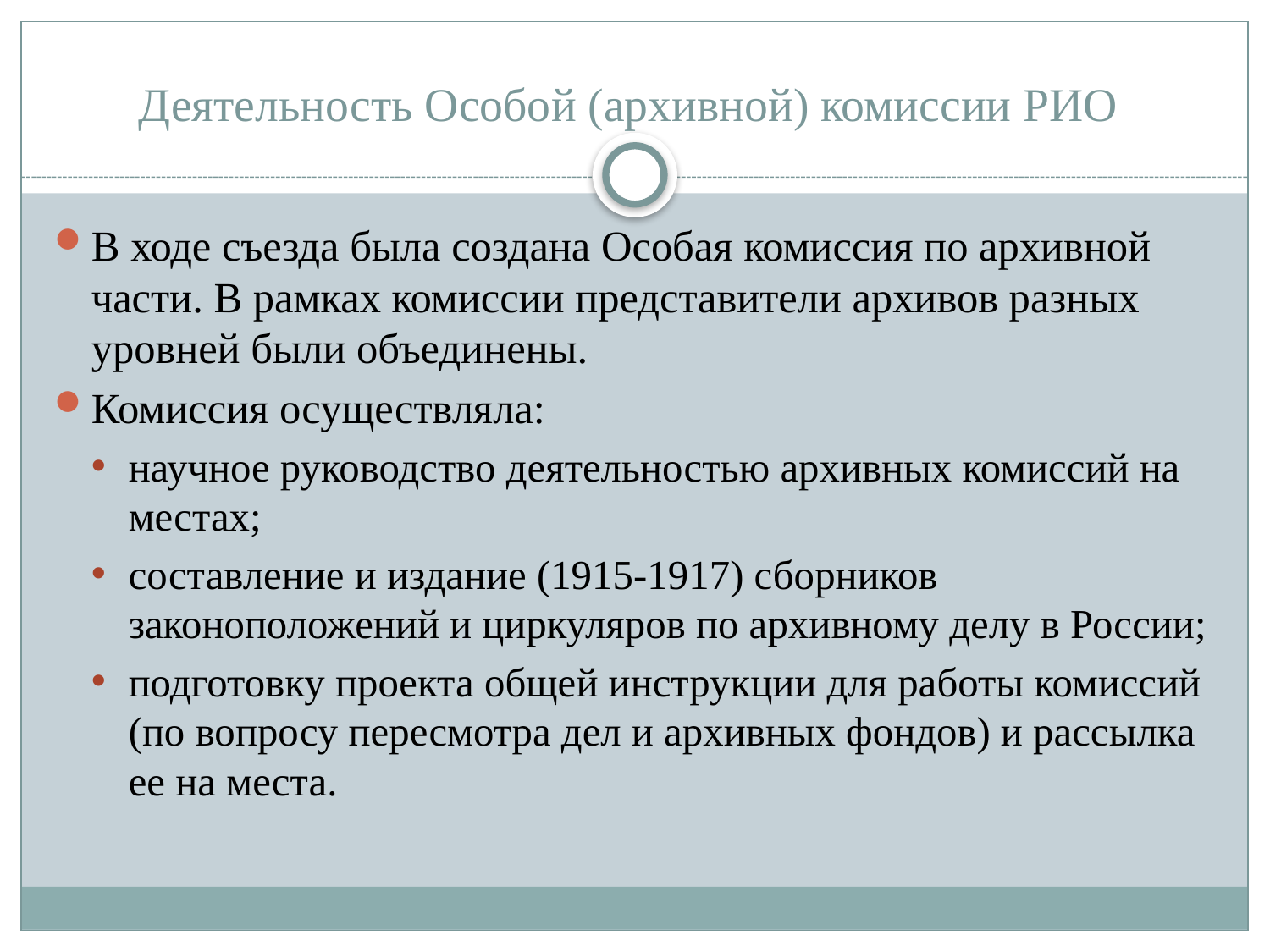

# Деятельность Особой (архивной) комиссии РИО
В ходе съезда была создана Особая комиссия по архивной части. В рамках комиссии представители архивов разных уровней были объединены.
Комиссия осуществляла:
научное руководство деятельностью архивных комиссий на местах;
составление и издание (1915-1917) сборников законоположений и циркуляров по архивному делу в России;
подготовку проекта общей инструкции для работы комиссий (по вопросу пересмотра дел и архивных фондов) и рассылка ее на места.